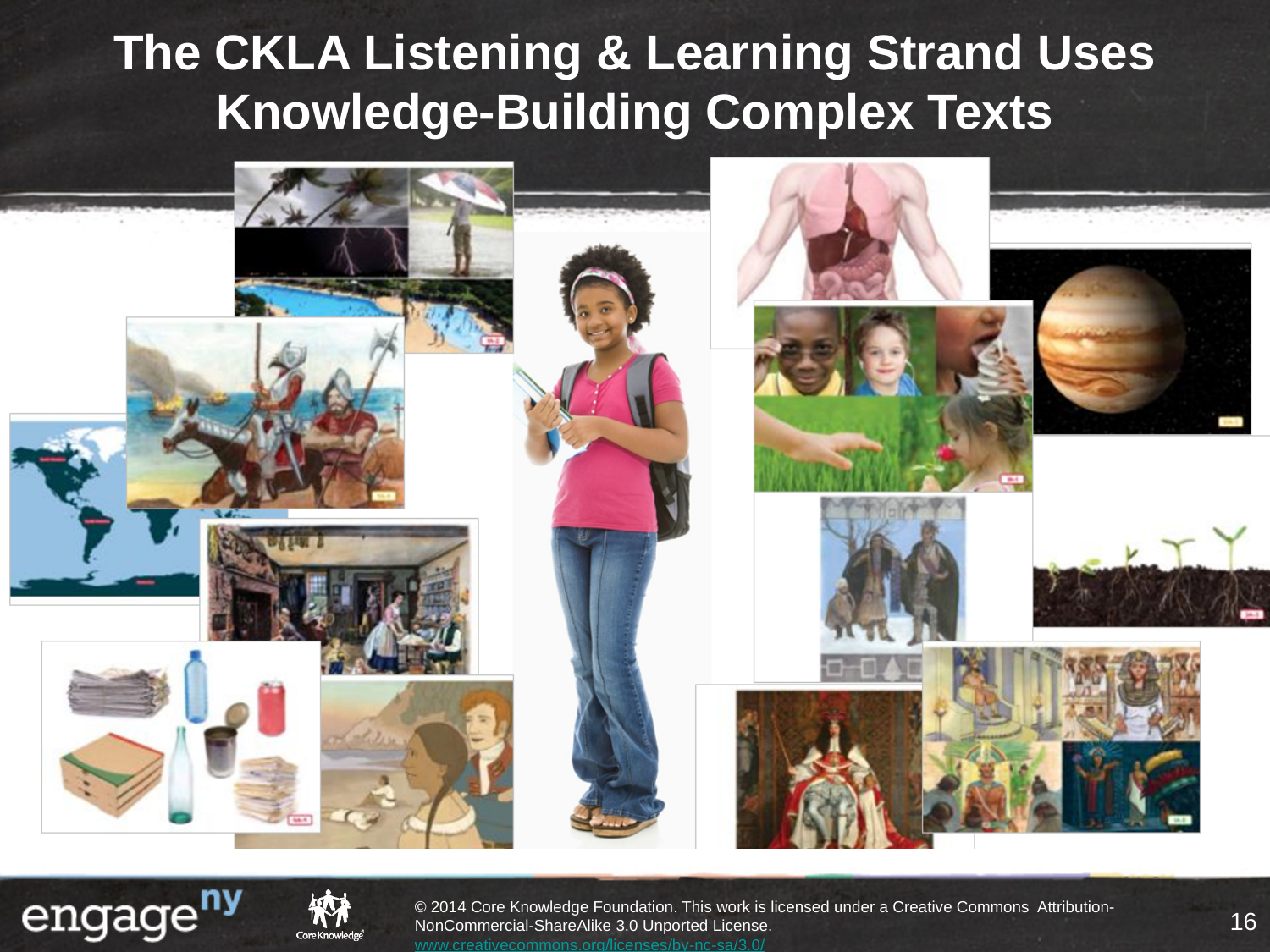

The CKLA Listening & Learning Strand Uses Knowledge-Building Complex Texts
16